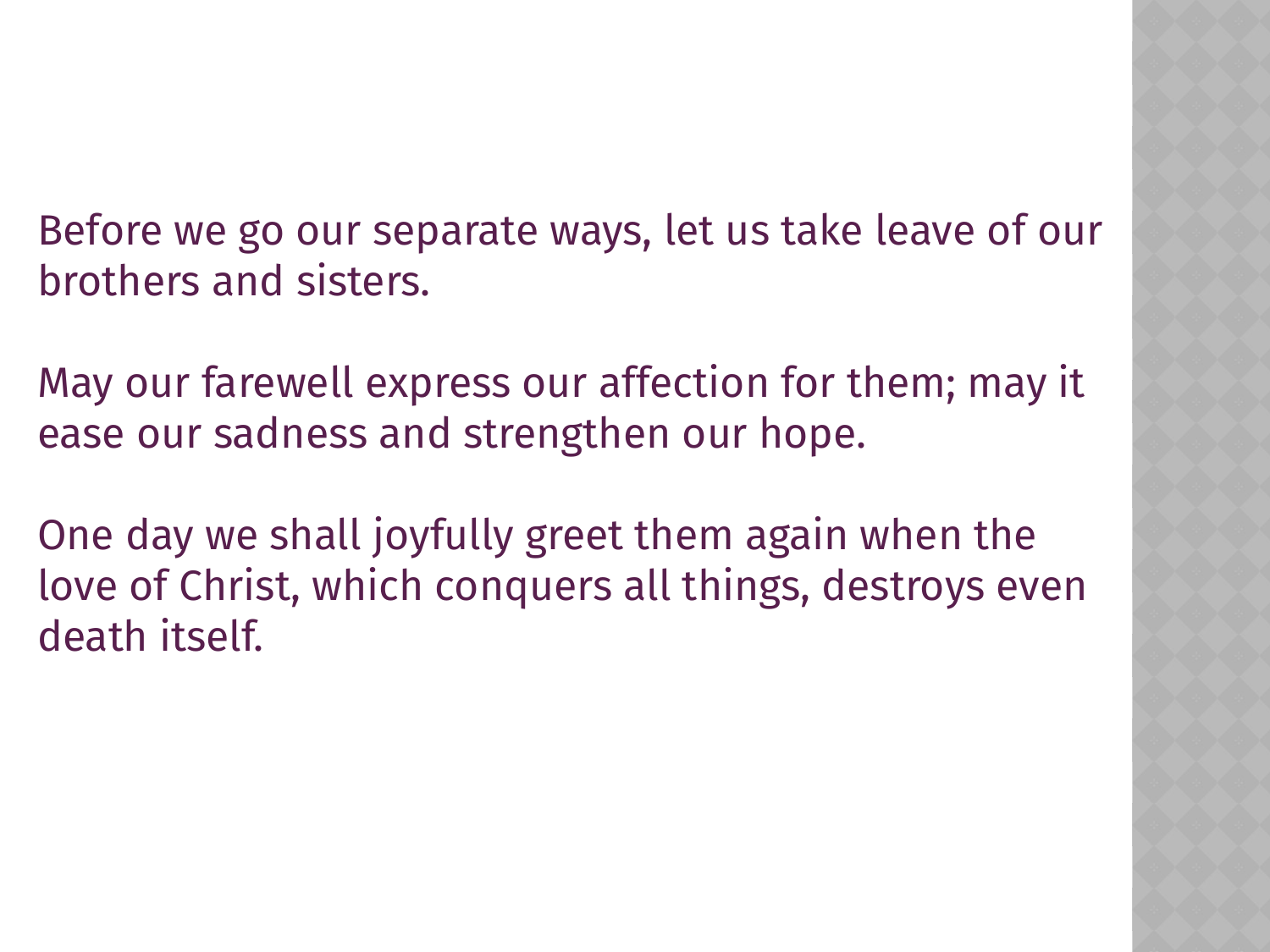

Before we go our separate ways, let us take leave of our brothers and sisters.

May our farewell express our affection for them; may it ease our sadness and strengthen our hope.

One day we shall joyfully greet them again when the love of Christ, which conquers all things, destroys even death itself.